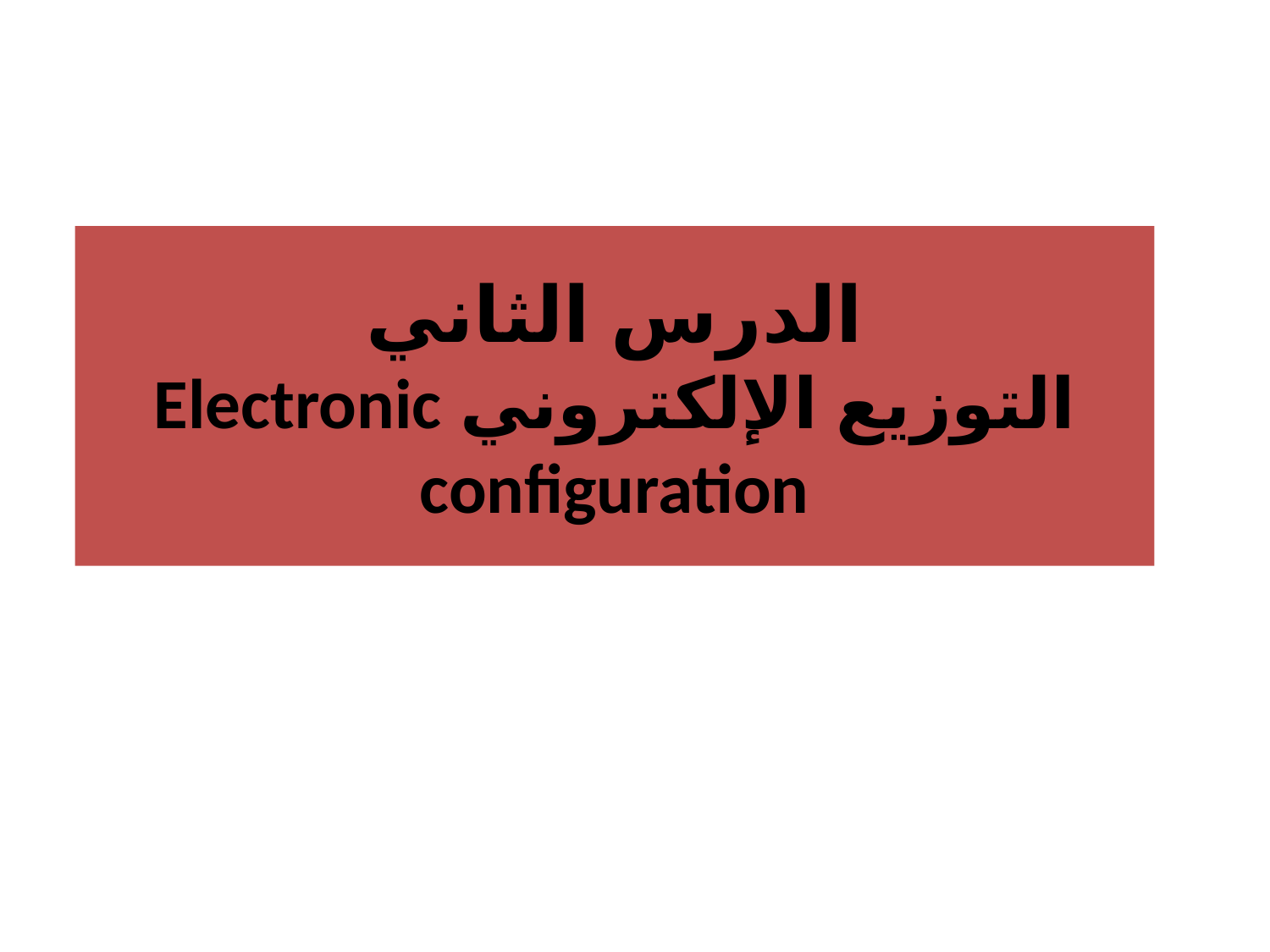

# الدرس الثاني التوزيع الإلكتروني Electronic configuration